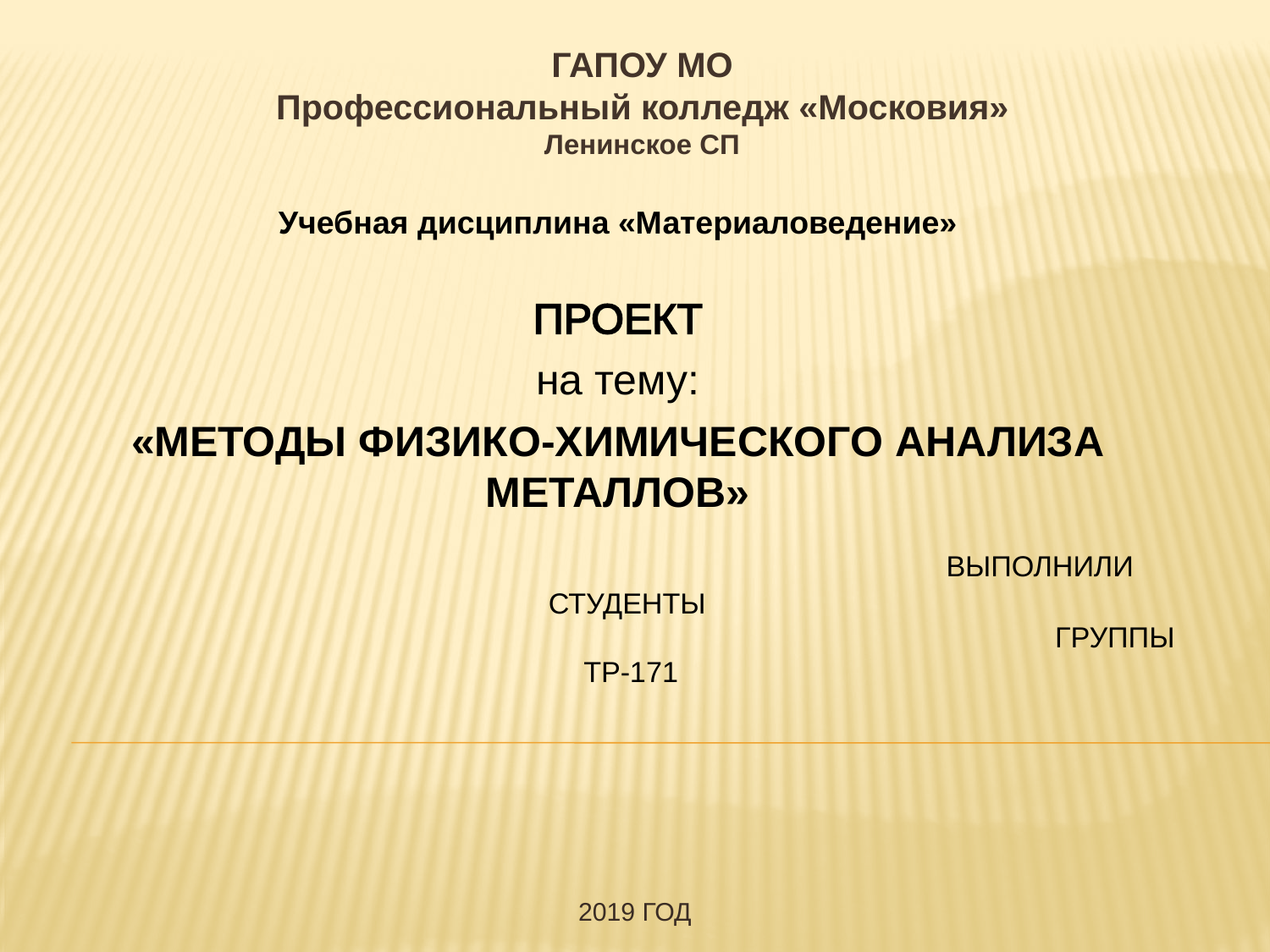

ГАПОУ МО
Профессиональный колледж «Московия»
Ленинское СП
Учебная дисциплина «Материаловедение»
ПРОЕКТ
на тему:
«МЕТОДЫ ФИЗИКО-ХИМИЧЕСКОГО АНАЛИЗА МЕТАЛЛОВ»
# Выполнили студенты группы ТР-171 2019 год